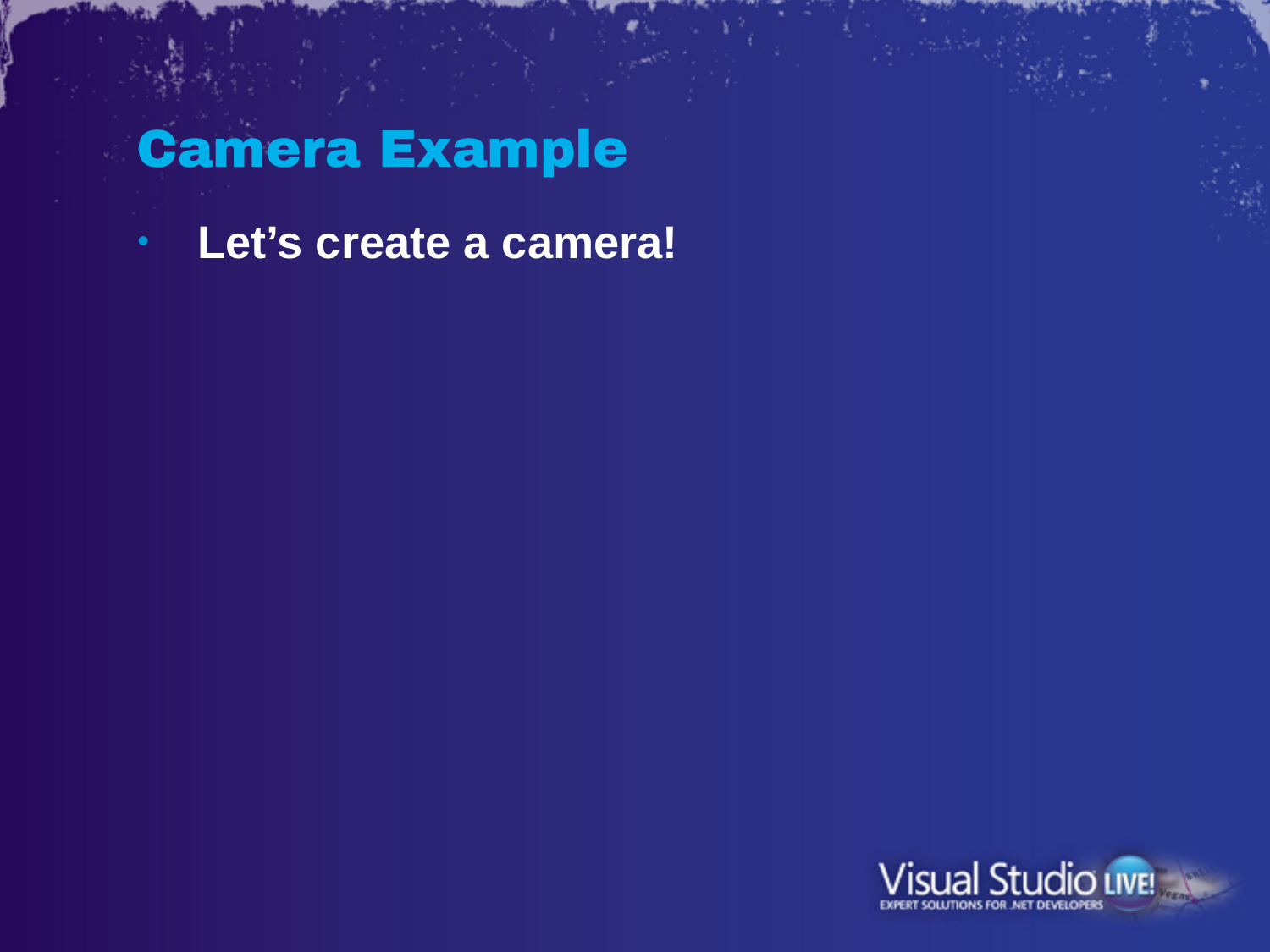

# Camera Example
Let’s create a camera!